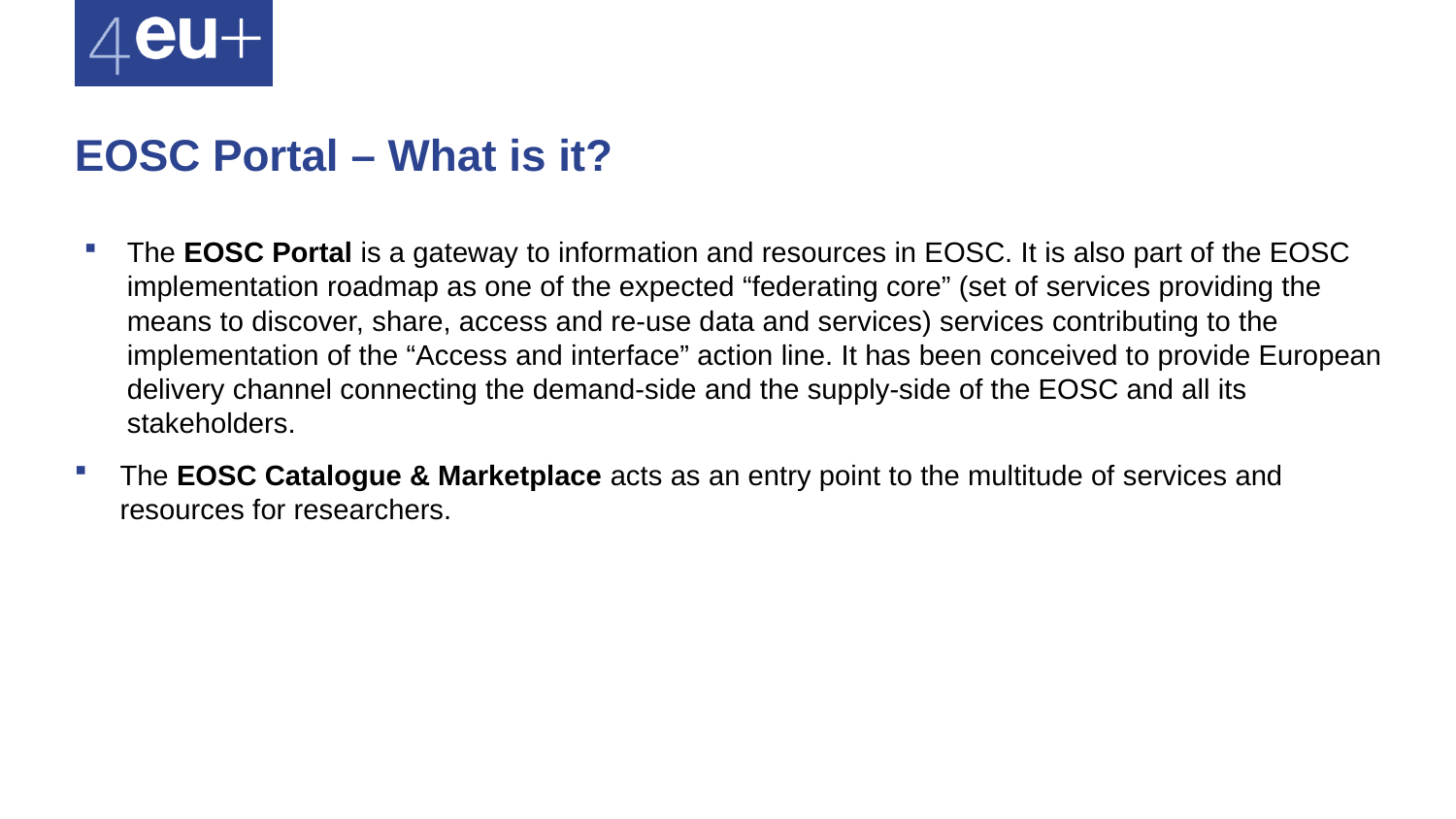

# EOSC Portal – What is it?
The EOSC Portal is a gateway to information and resources in EOSC. It is also part of the EOSC implementation roadmap as one of the expected “federating core” (set of services providing the means to discover, share, access and re-use data and services) services contributing to the implementation of the “Access and interface” action line. It has been conceived to provide European delivery channel connecting the demand-side and the supply-side of the EOSC and all its stakeholders.
The EOSC Catalogue & Marketplace acts as an entry point to the multitude of services and resources for researchers.